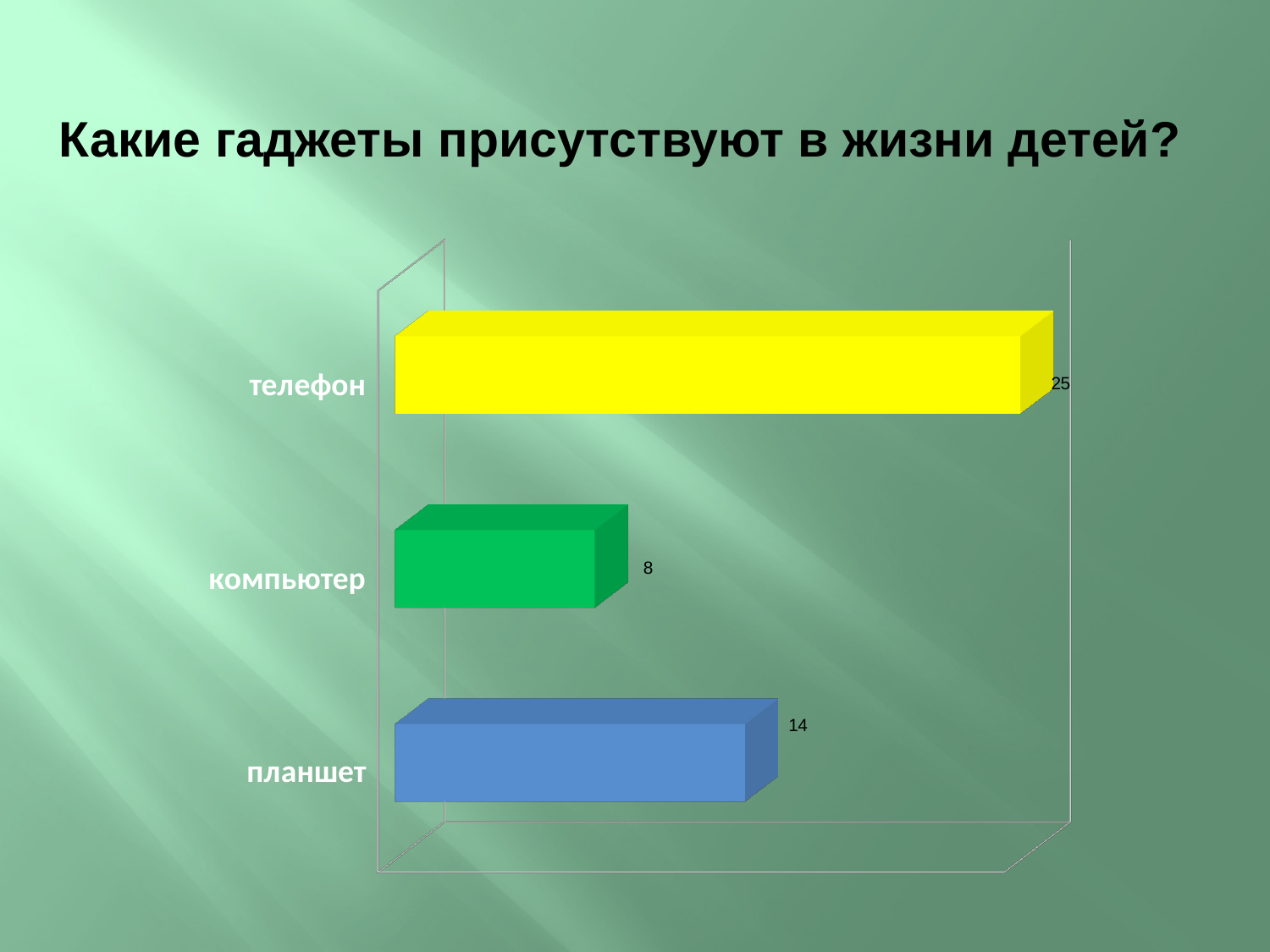

# Какие гаджеты присутствуют в жизни детей?

[unsupported chart]